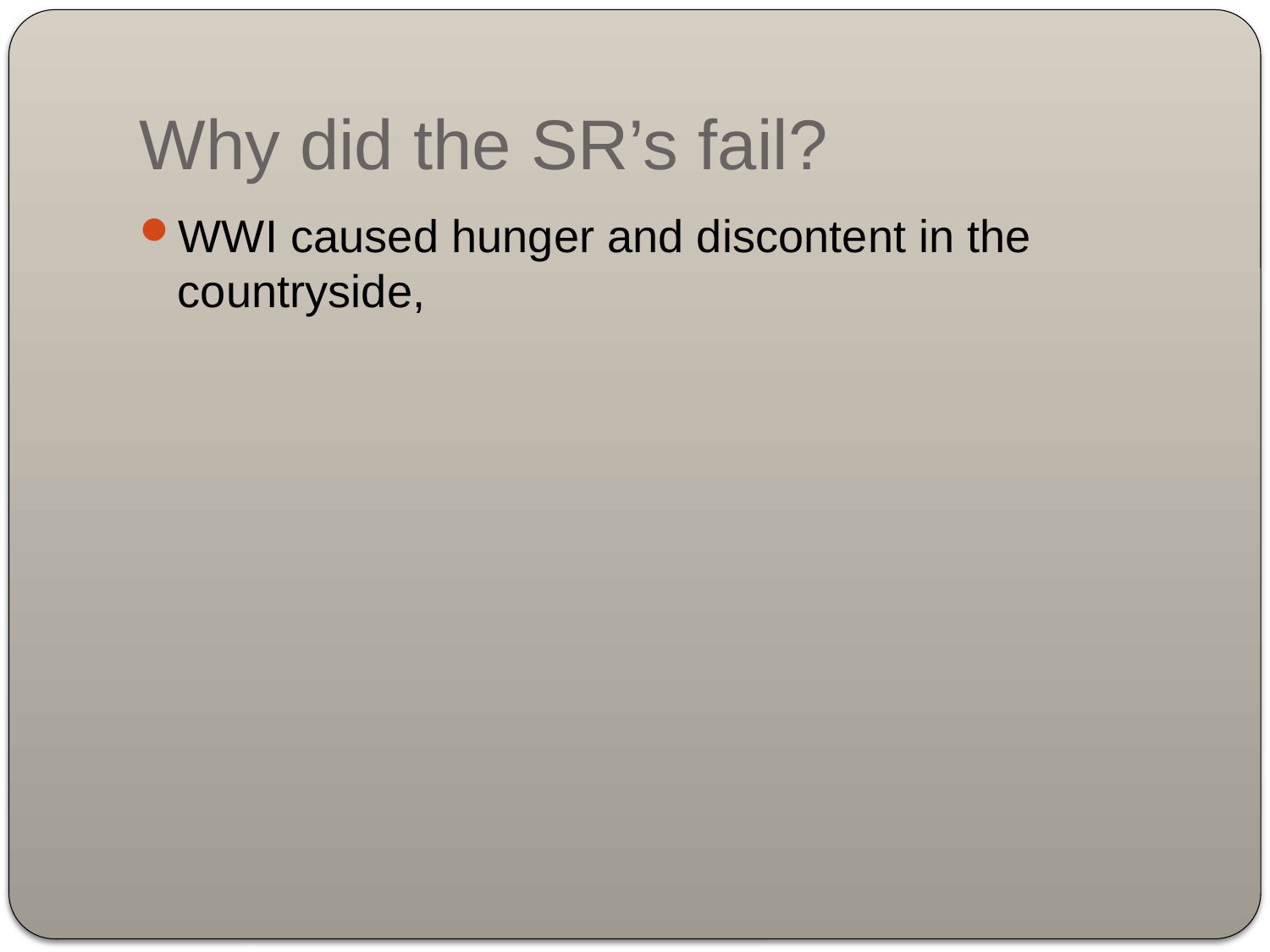

# Why did the SR’s fail?
WWI caused hunger and discontent in the countryside,